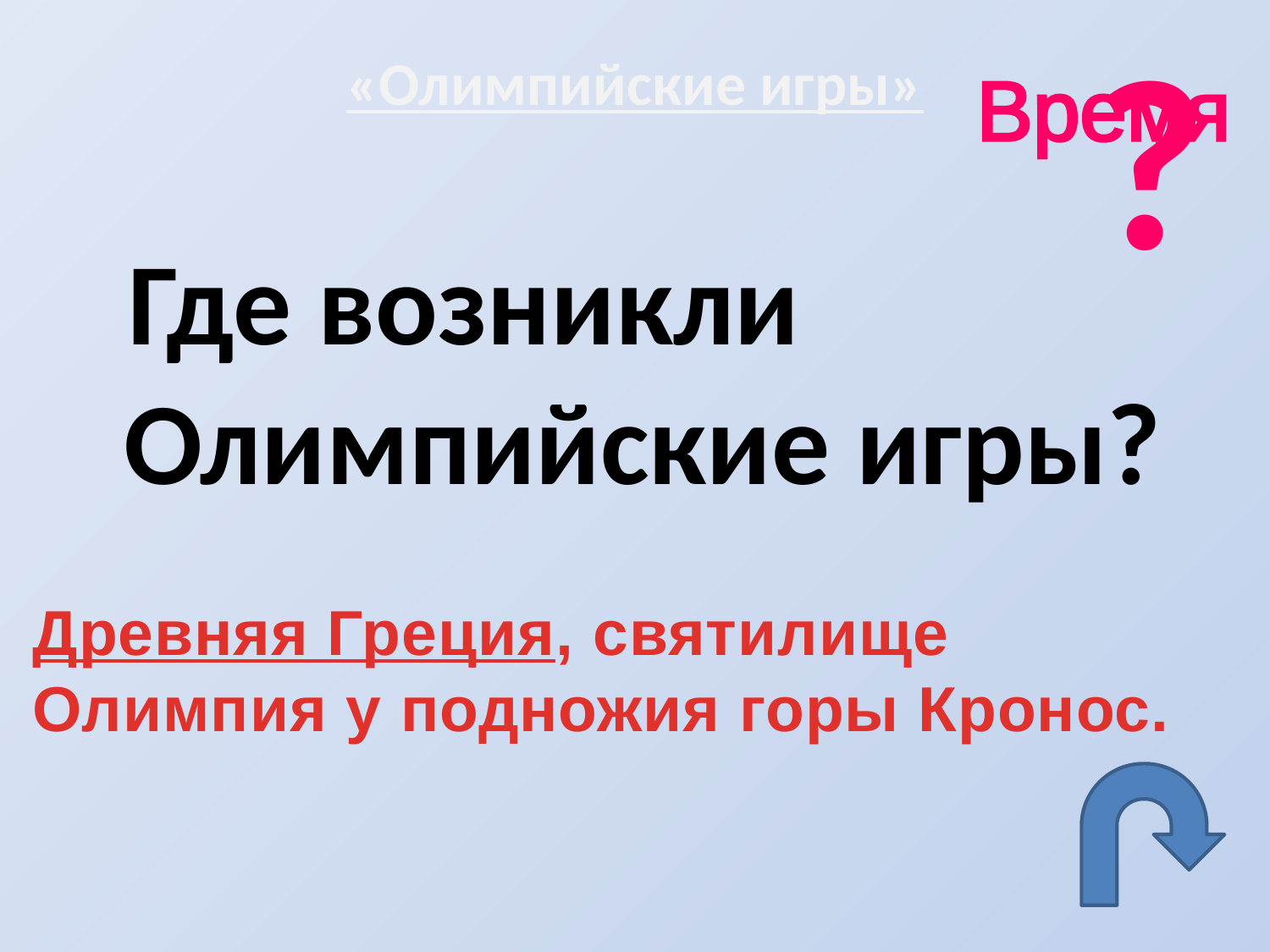

?
# «Олимпийские игры»
Время
   Где возникли Олимпийские игры?

Древняя Греция, святилище Олимпия у подножия горы Кронос.